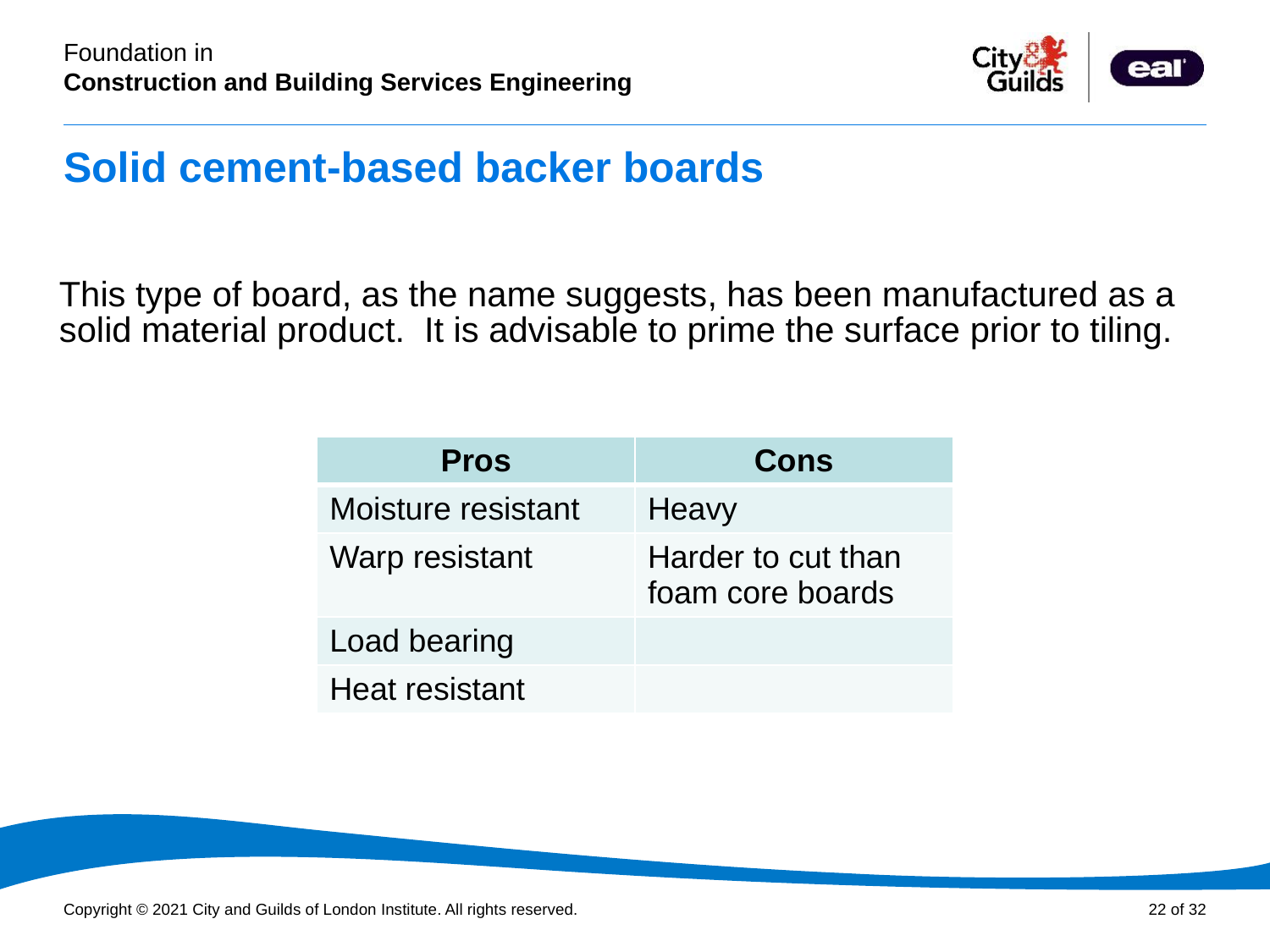

# Solid cement-based backer boards

This type of board, as the name suggests, has been manufactured as a solid material product.  It is advisable to prime the surface prior to tiling.

| Pros | Cons |
| --- | --- |
| Moisture resistant | Heavy |
| Warp resistant | Harder to cut than foam core boards |
| Load bearing |  |
| Heat resistant |  |